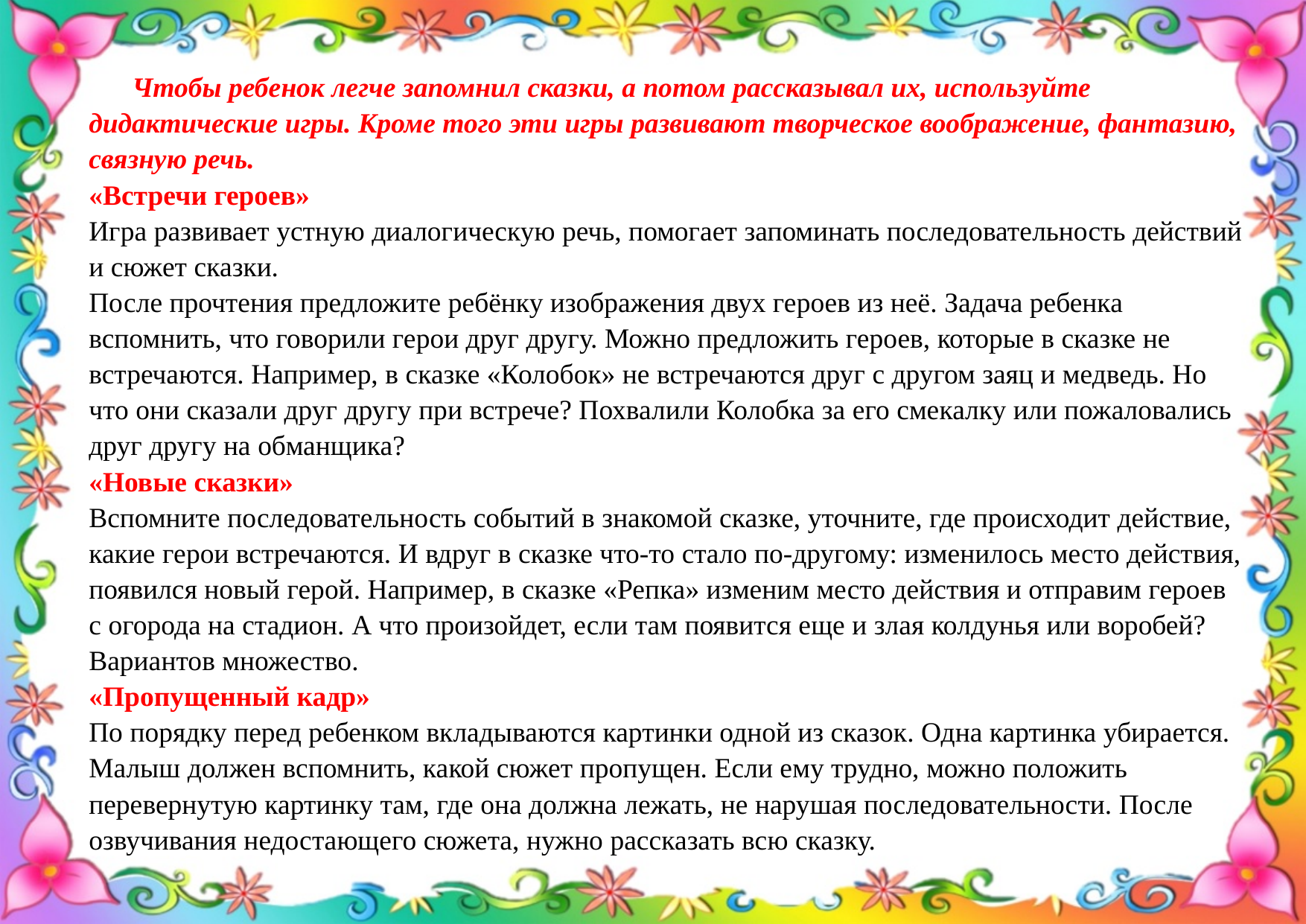

Чтобы ребенок легче запомнил сказки, а потом рассказывал их, используйте дидактические игры. Кроме того эти игры развивают творческое воображение, фантазию, связную речь. 
«Встречи героев»
Игра развивает устную диалогическую речь, помогает запоминать последовательность действий и сюжет сказки.
После прочтения предложите ребёнку изображения двух героев из неё. Задача ребенка вспомнить, что говорили герои друг другу. Можно предложить героев, которые в сказке не встречаются. Например, в сказке «Колобок» не встречаются друг с другом заяц и медведь. Но что они сказали друг другу при встрече? Похвалили Колобка за его смекалку или пожаловались друг другу на обманщика?
«Новые сказки»
Вспомните последовательность событий в знакомой сказке, уточните, где происходит действие, какие герои встречаются. И вдруг в сказке что-то стало по-другому: изменилось место действия, появился новый герой. Например, в сказке «Репка» изменим место действия и отправим героев с огорода на стадион. А что произойдет, если там появится еще и злая колдунья или воробей? Вариантов множество.
«Пропущенный кадр»
По порядку перед ребенком вкладываются картинки одной из сказок. Одна картинка убирается. Малыш должен вспомнить, какой сюжет пропущен. Если ему трудно, можно положить перевернутую картинку там, где она должна лежать, не нарушая последовательности. После озвучивания недостающего сюжета, нужно рассказать всю сказку.